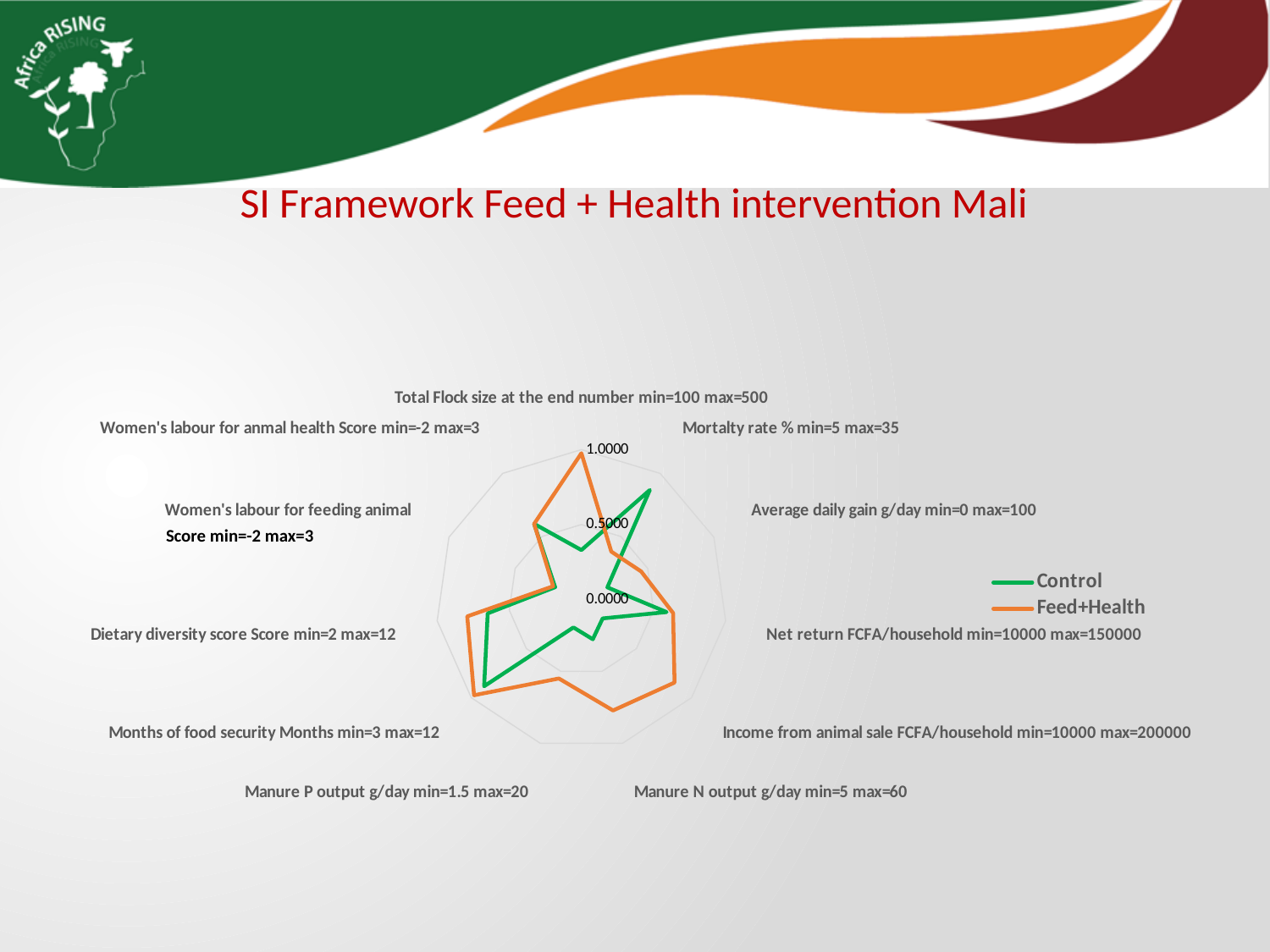

SI Framework Feed + Health intervention Mali

[unsupported chart]

Score min=-2 max=3